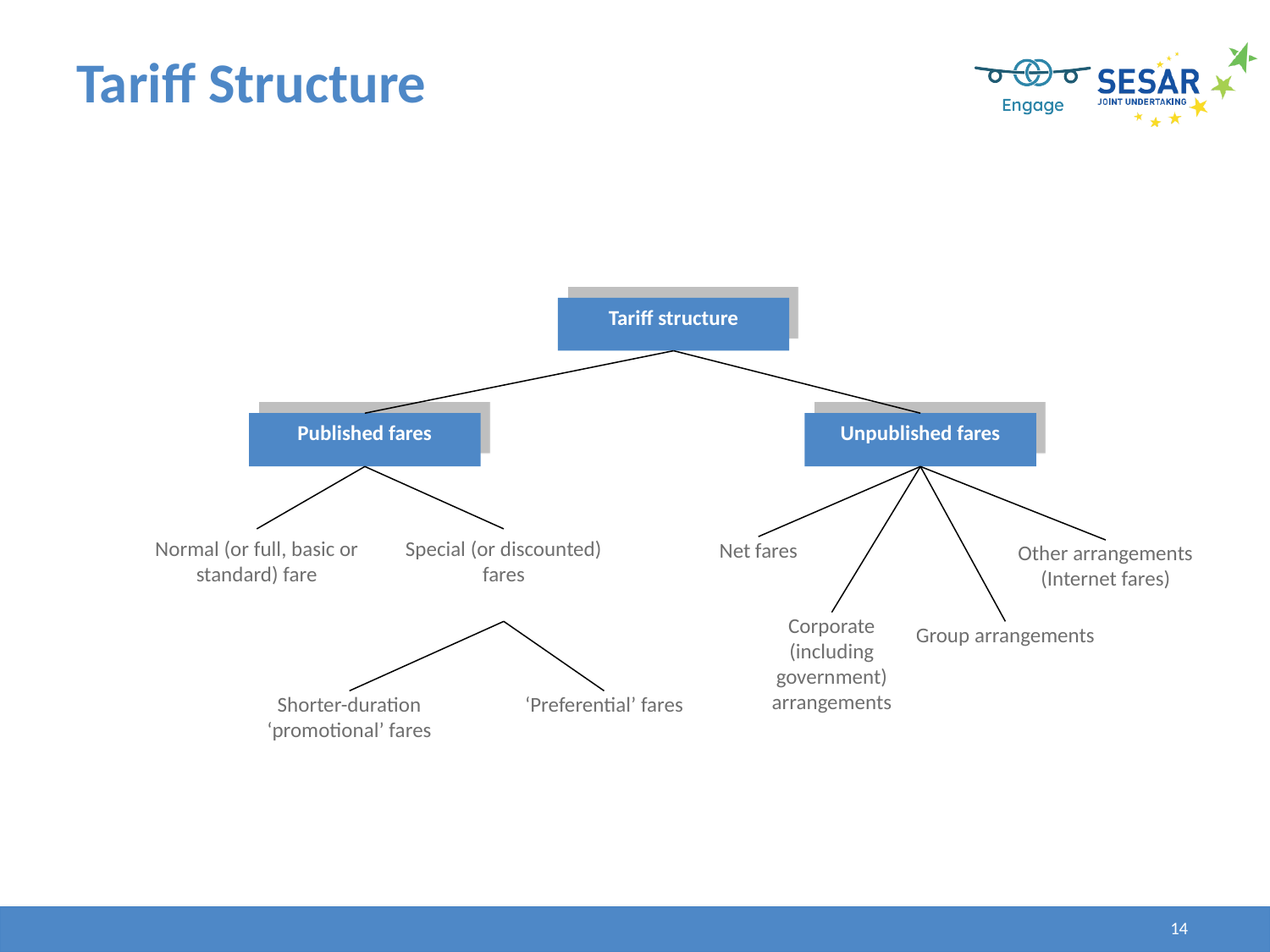

# Tariff Structure

Tariff structure
Published fares
Unpublished fares
Normal (or full, basic or standard) fare
Special (or discounted) fares
Net fares
Other arrangements
(Internet fares)
Corporate (including government) arrangements
Group arrangements
Shorter-duration ‘promotional’ fares
‘Preferential’ fares
14